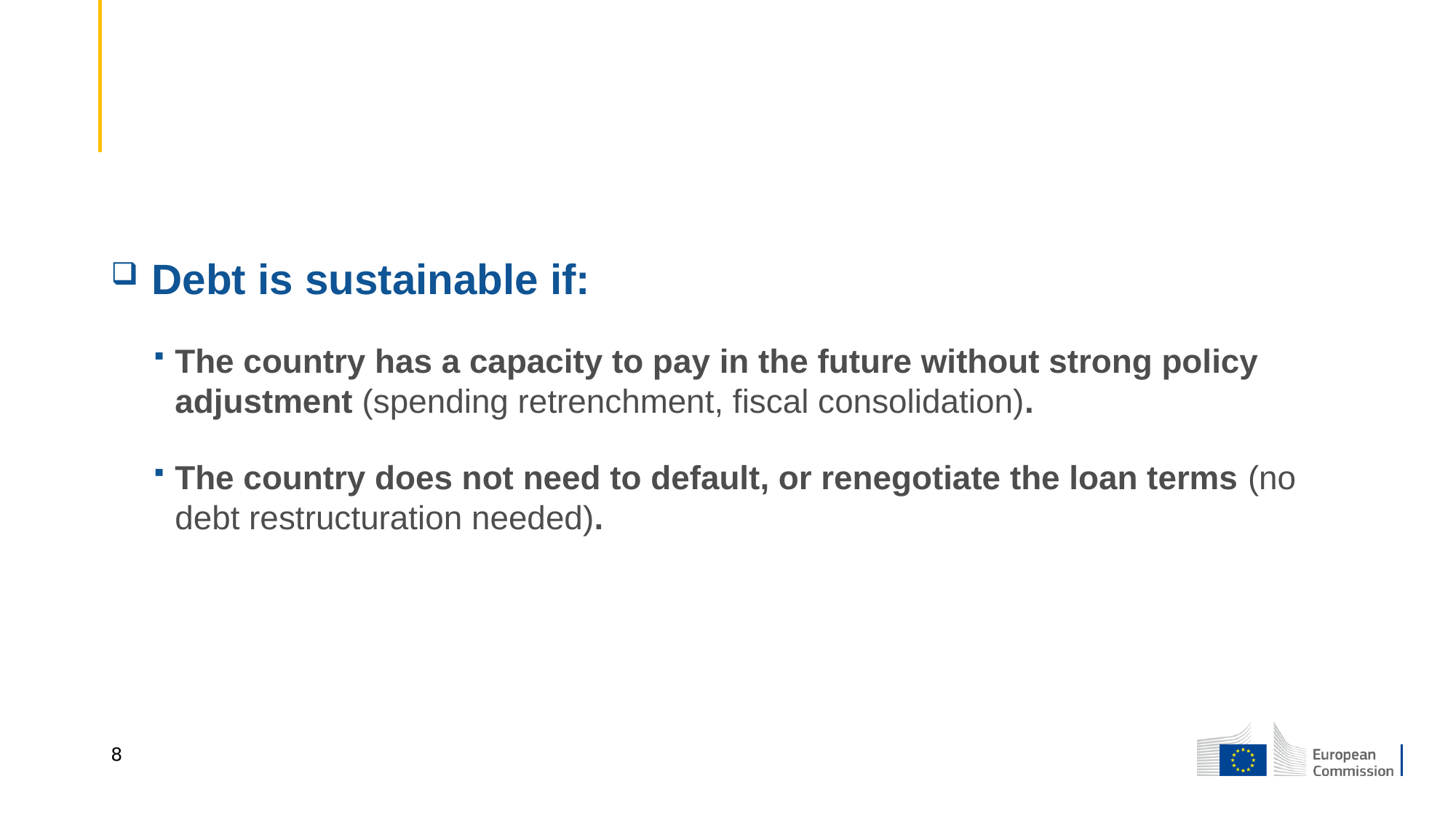

Debt is sustainable if:
The country has a capacity to pay in the future without strong policy adjustment (spending retrenchment, fiscal consolidation).
The country does not need to default, or renegotiate the loan terms (no debt restructuration needed).
8